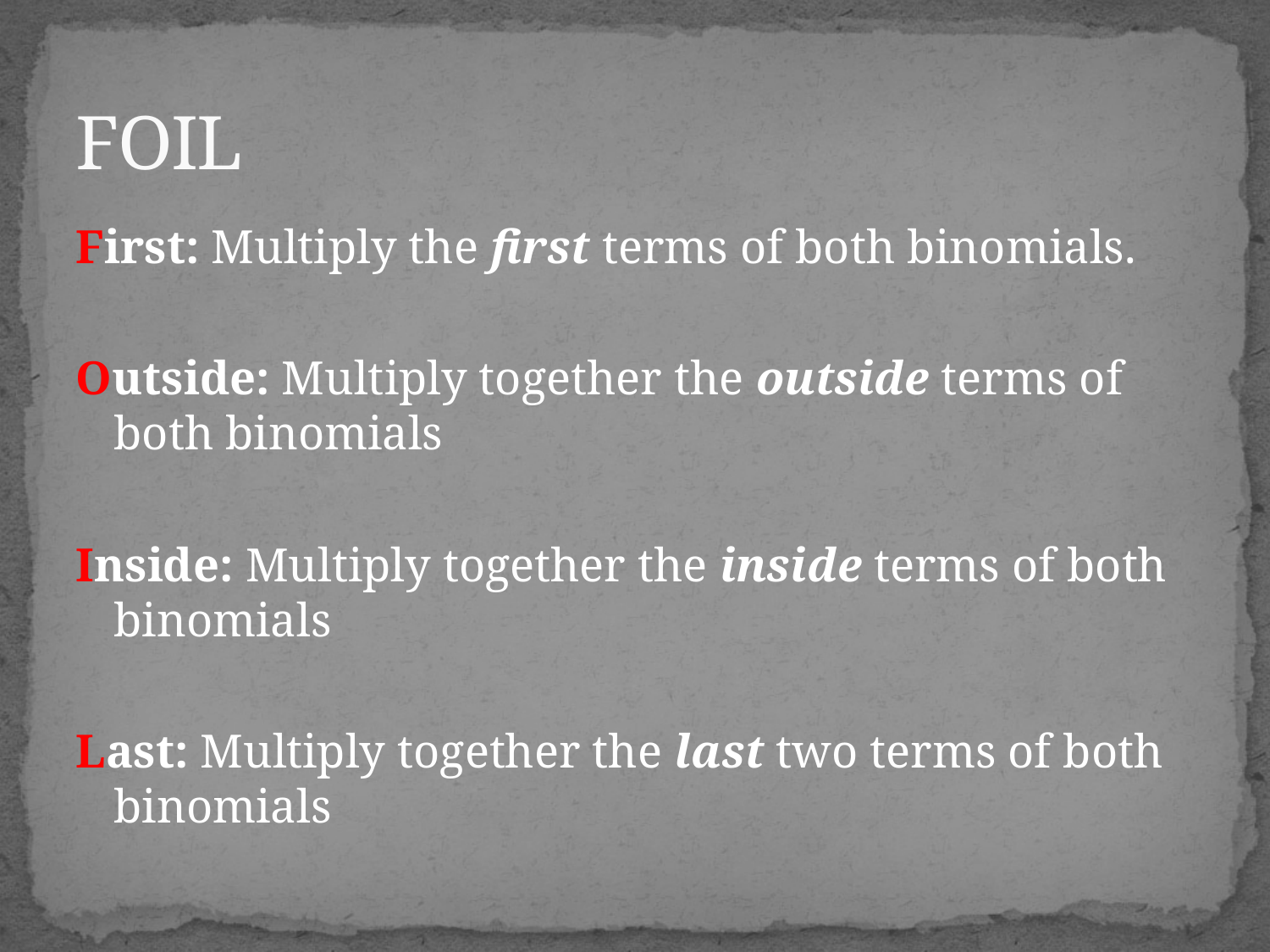

# FOIL

First: Multiply the first terms of both binomials.

Outside: Multiply together the outside terms of both binomials

Inside: Multiply together the inside terms of both binomials

Last: Multiply together the last two terms of both binomials